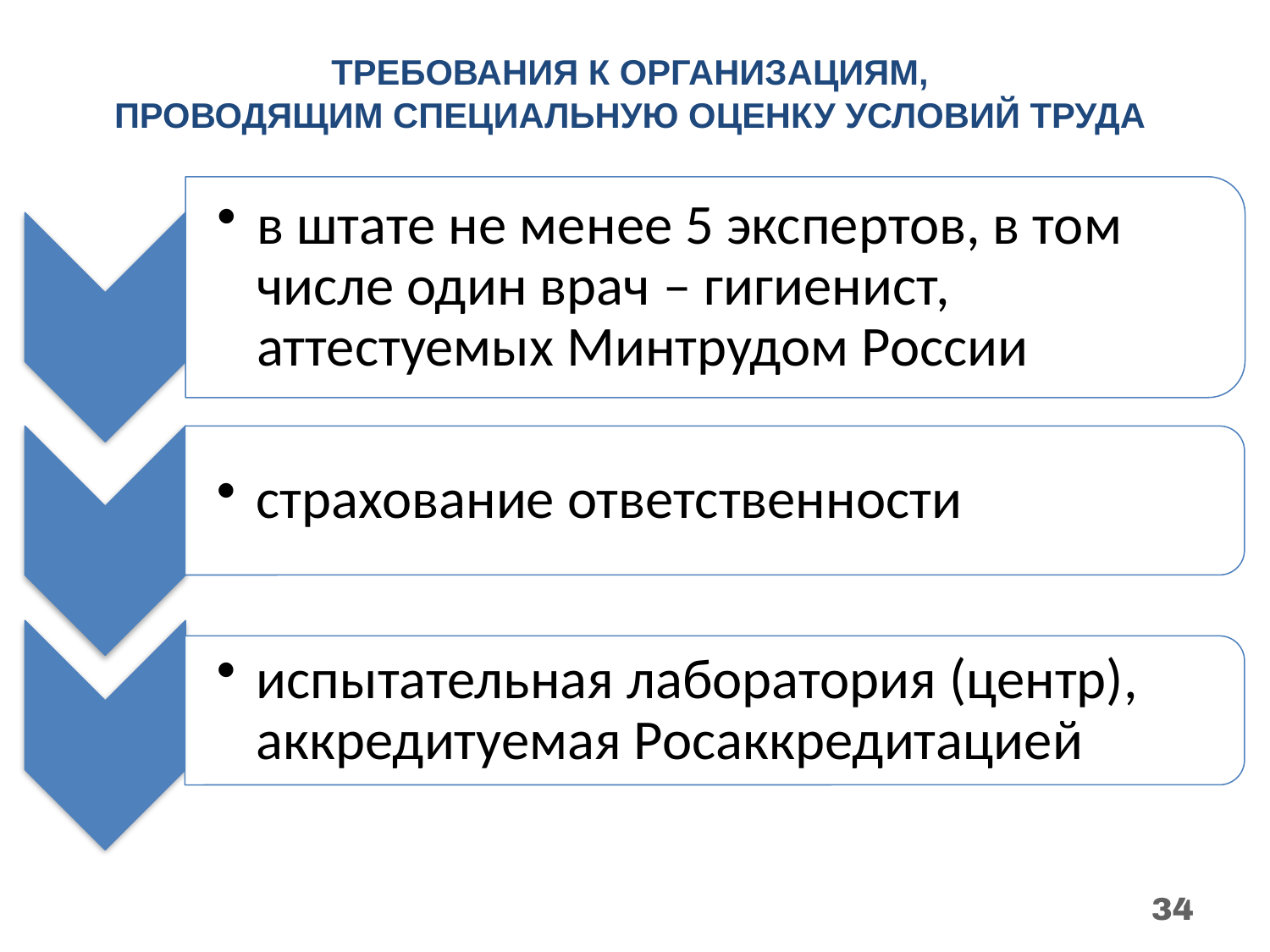

# ТРЕБОВАНИЯ К ОРГАНИЗАЦИЯМ, ПРОВОДЯЩИМ СПЕЦИАЛЬНУЮ ОЦЕНКУ УСЛОВИЙ ТРУДА

в штате не менее 5 экспертов, в том числе один врач – гигиенист, аттестуемых Минтрудом России

страхование ответственности

испытательная лаборатория (центр), аккредитуемая Росаккредитацией
34